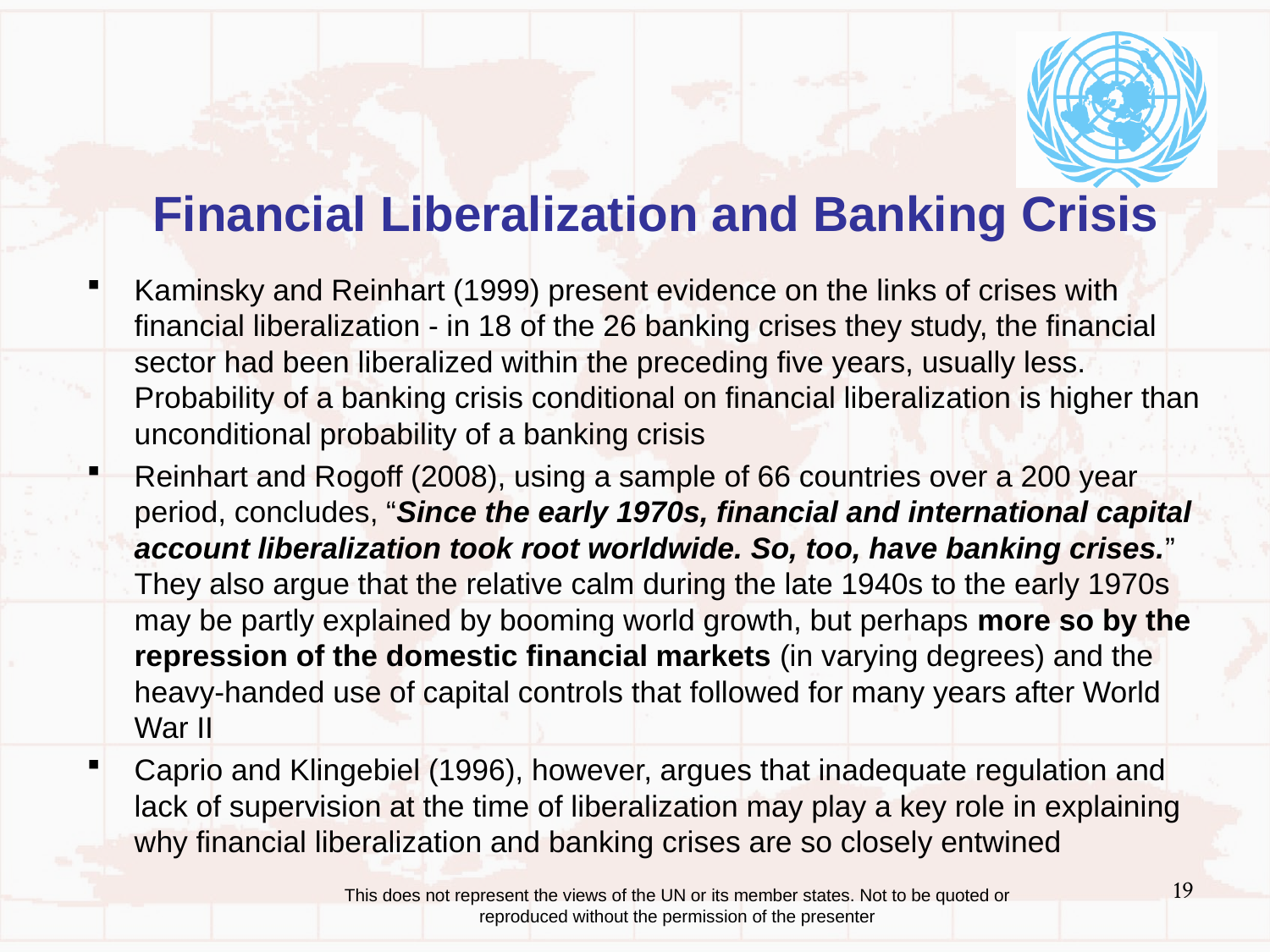

# Financial Liberalization and Banking Crisis
Kaminsky and Reinhart (1999) present evidence on the links of crises with financial liberalization - in 18 of the 26 banking crises they study, the financial sector had been liberalized within the preceding five years, usually less. Probability of a banking crisis conditional on financial liberalization is higher than unconditional probability of a banking crisis
Reinhart and Rogoff (2008), using a sample of 66 countries over a 200 year period, concludes, “Since the early 1970s, financial and international capital account liberalization took root worldwide. So, too, have banking crises.” They also argue that the relative calm during the late 1940s to the early 1970s may be partly explained by booming world growth, but perhaps more so by the repression of the domestic financial markets (in varying degrees) and the heavy-handed use of capital controls that followed for many years after World War II
Caprio and Klingebiel (1996), however, argues that inadequate regulation and lack of supervision at the time of liberalization may play a key role in explaining why financial liberalization and banking crises are so closely entwined

19
This does not represent the views of the UN or its member states. Not to be quoted or reproduced without the permission of the presenter